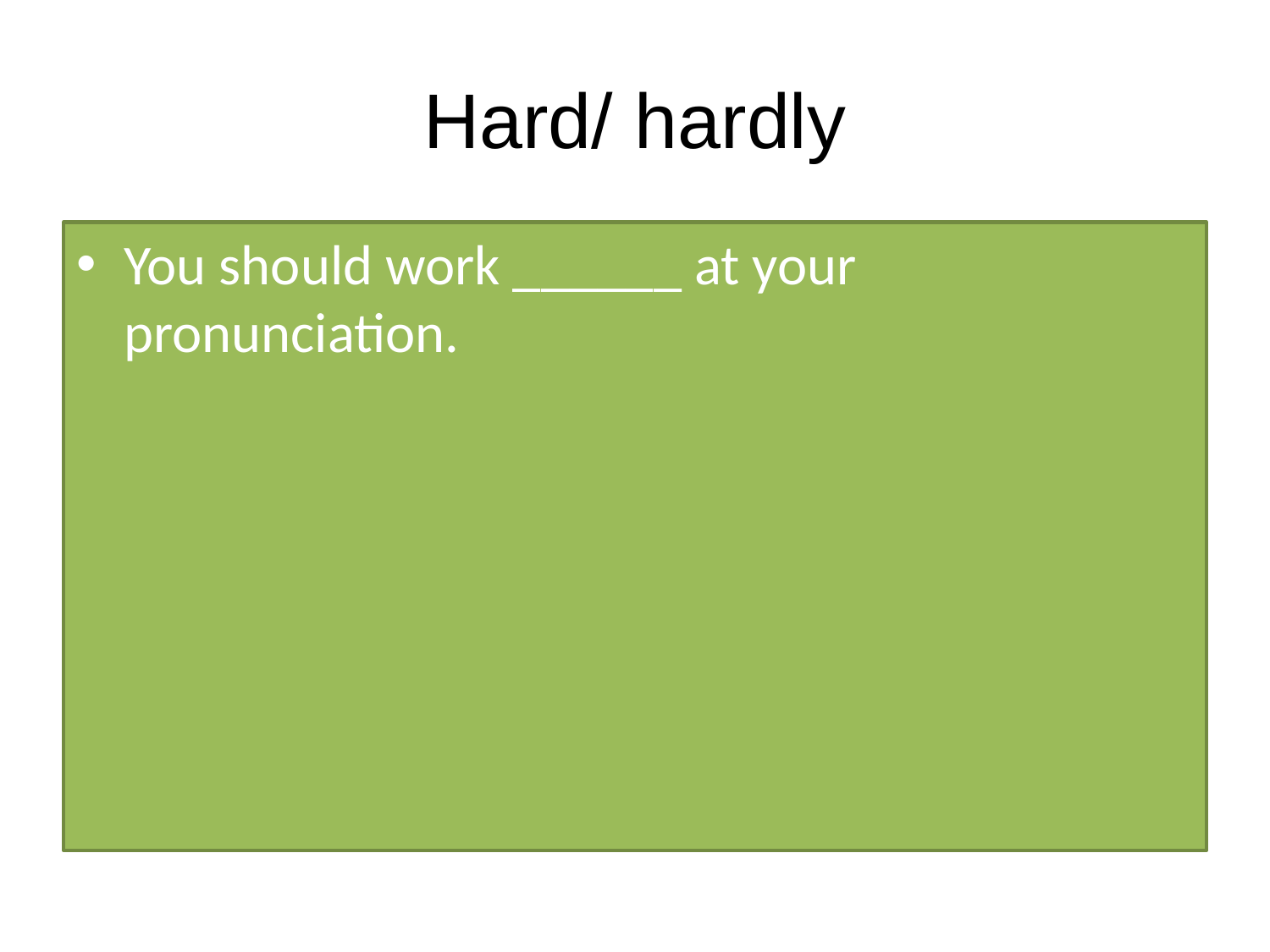

# Hard/ hardly
You should work ______ at your pronunciation.